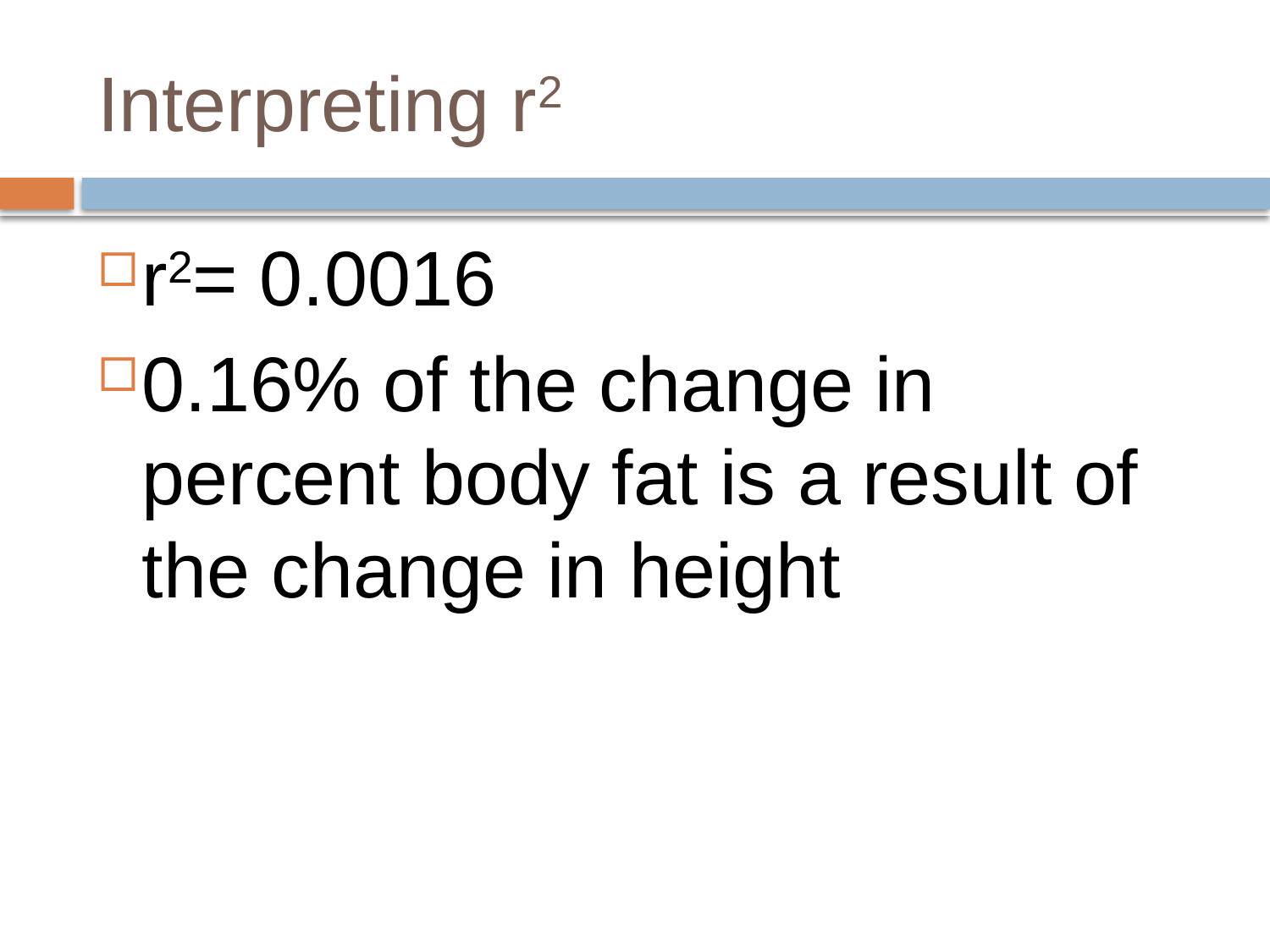

# Interpreting r2
r2= 0.0016
0.16% of the change in percent body fat is a result of the change in height